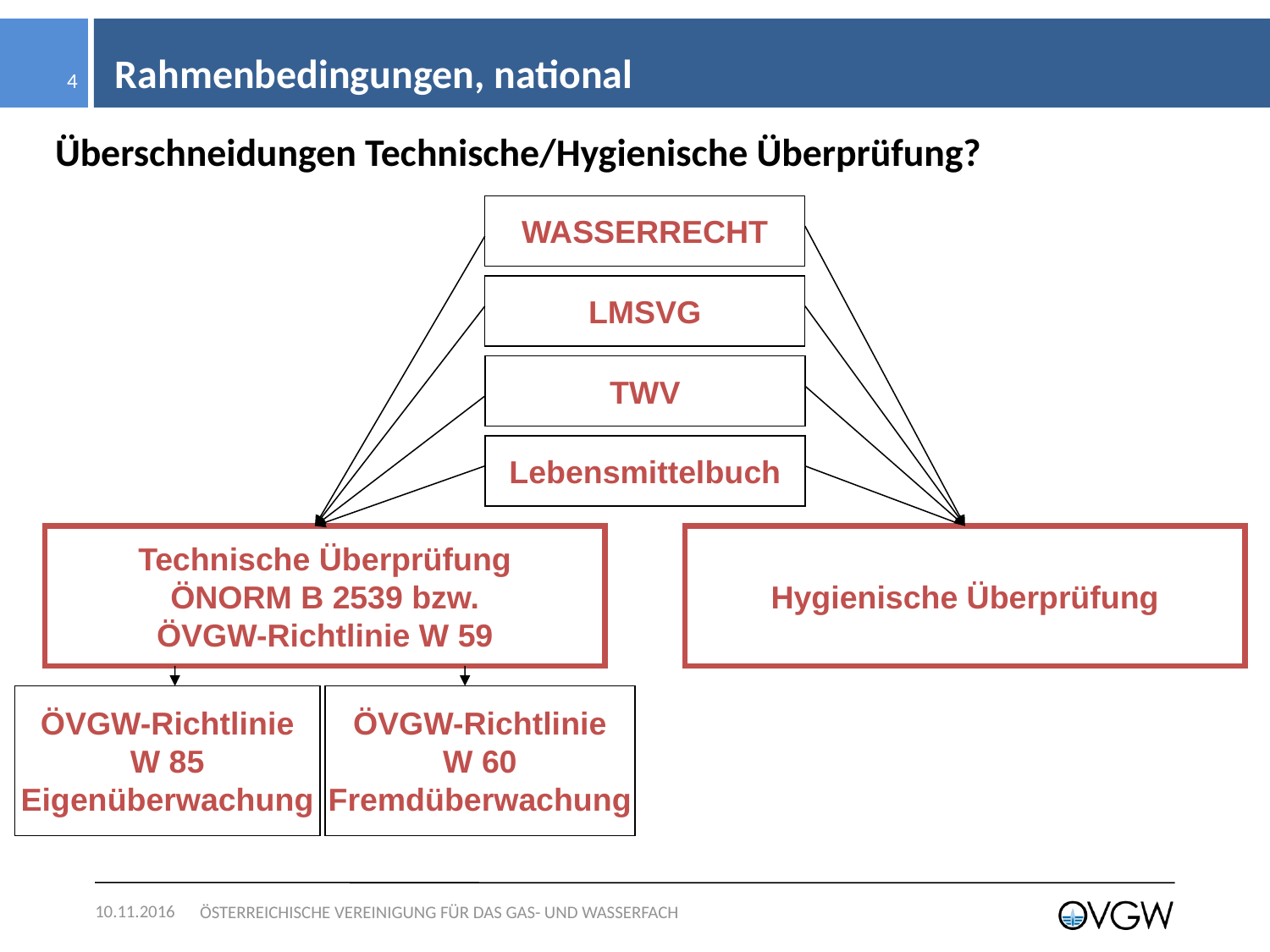

# Rahmenbedingungen, national
4
Überschneidungen Technische/Hygienische Überprüfung?
WASSERRECHT

LMSVG

TWV

Lebensmittelbuch

Technische Überprüfung
ÖNORM B 2539 bzw.
ÖVGW-Richtlinie W 59
Hygienische Überprüfung

ÖVGW-Richtlinie
W 85
Eigenüberwachung
ÖVGW-Richtlinie
W 60
Fremdüberwachung
10.11.2016
ÖSTERREICHISCHE VEREINIGUNG FÜR DAS GAS- UND WASSERFACH